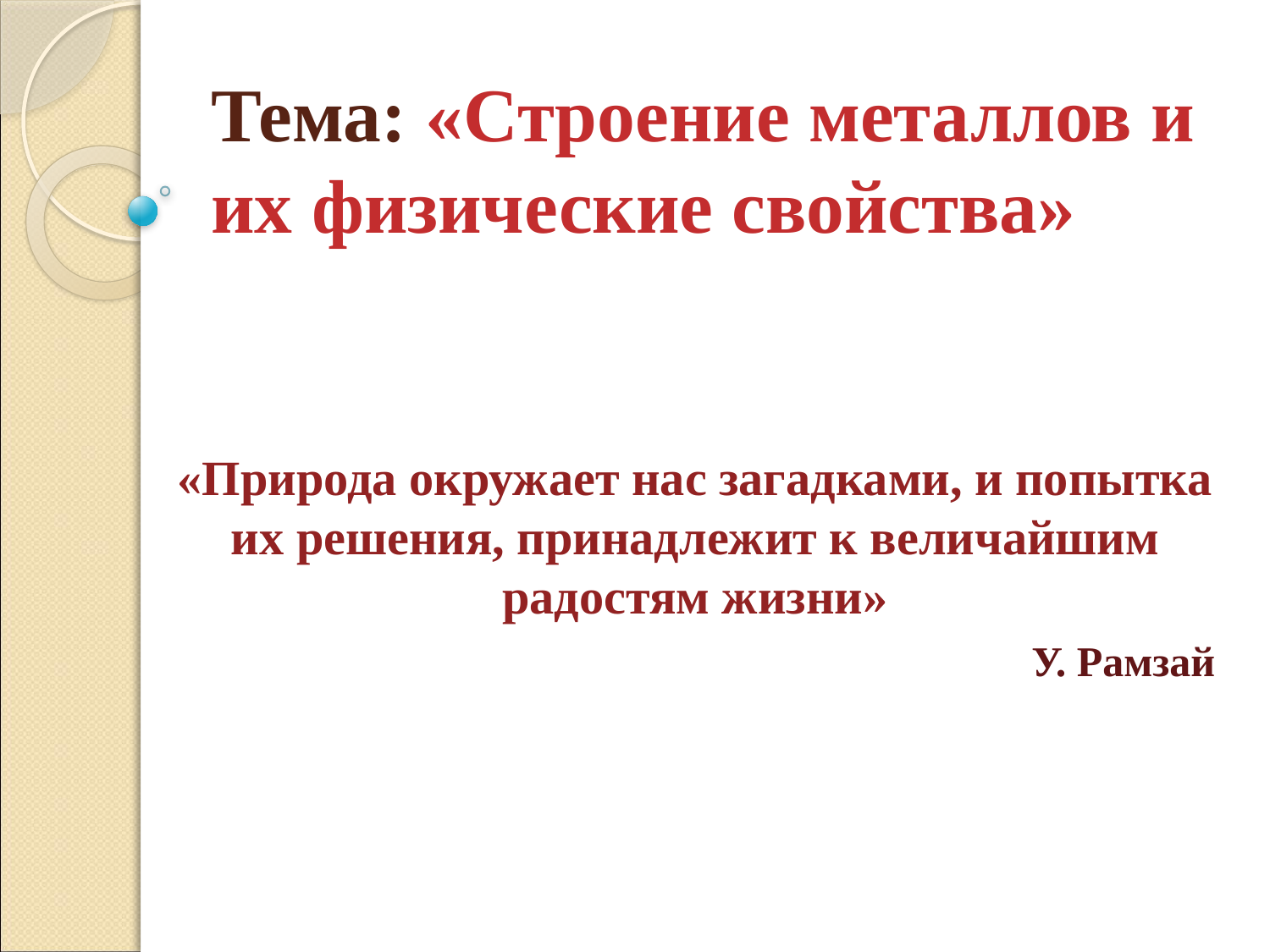

# Тема: «Строение металлов и их физические свойства»
«Природа окружает нас загадками, и попытка их решения, принадлежит к величайшим радостям жизни»
У. Рамзай